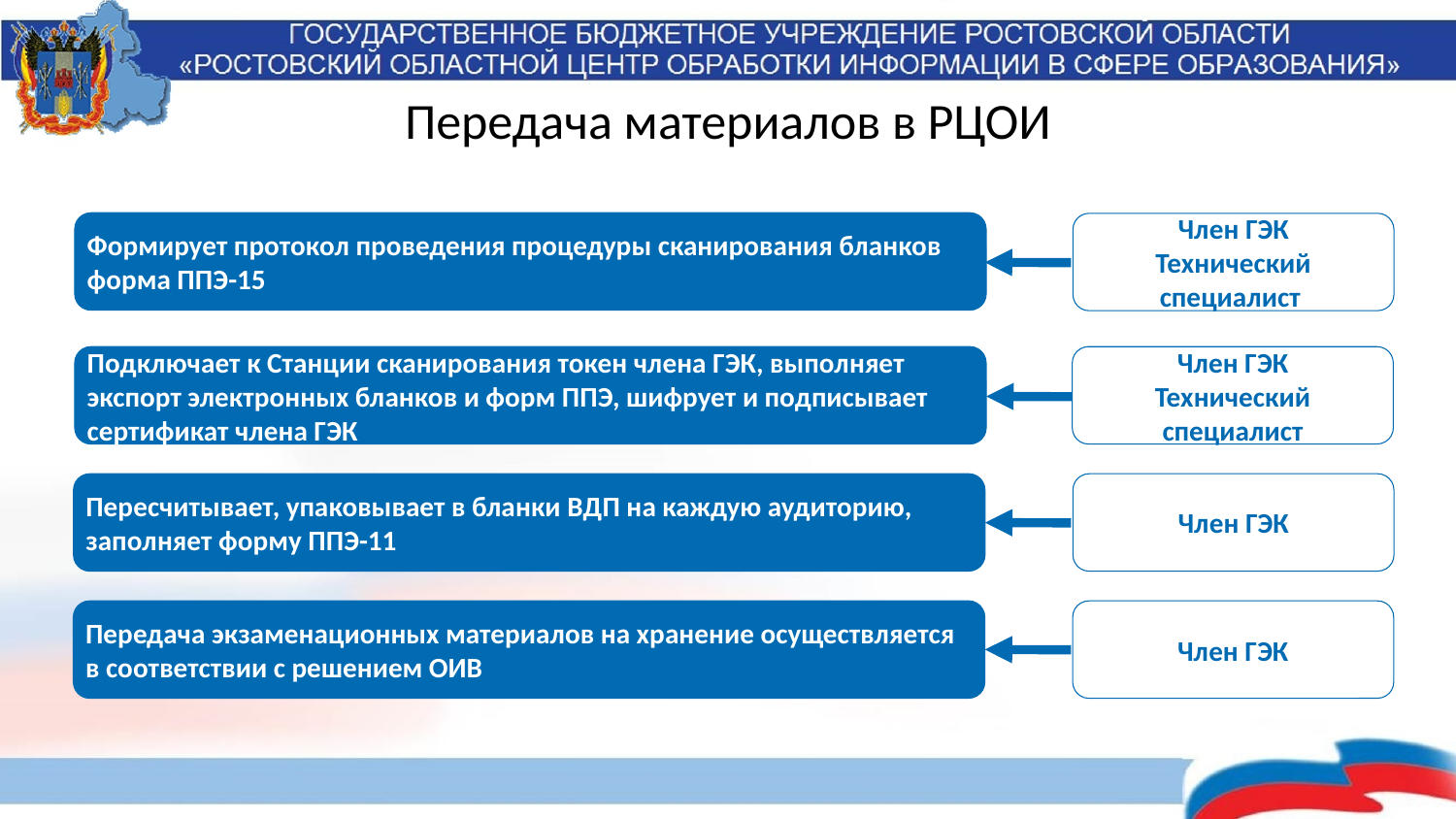

# Передача материалов в РЦОИ
Формирует протокол проведения процедуры сканирования бланков форма ППЭ-15
Член ГЭК
Технический специалист
Подключает к Станции сканирования токен члена ГЭК, выполняет экспорт электронных бланков и форм ППЭ, шифрует и подписывает сертификат члена ГЭК
Член ГЭК
Технический специалист
Пересчитывает, упаковывает в бланки ВДП на каждую аудиторию, заполняет форму ППЭ-11
Член ГЭК
Передача экзаменационных материалов на хранение осуществляется в соответствии с решением ОИВ
Член ГЭК